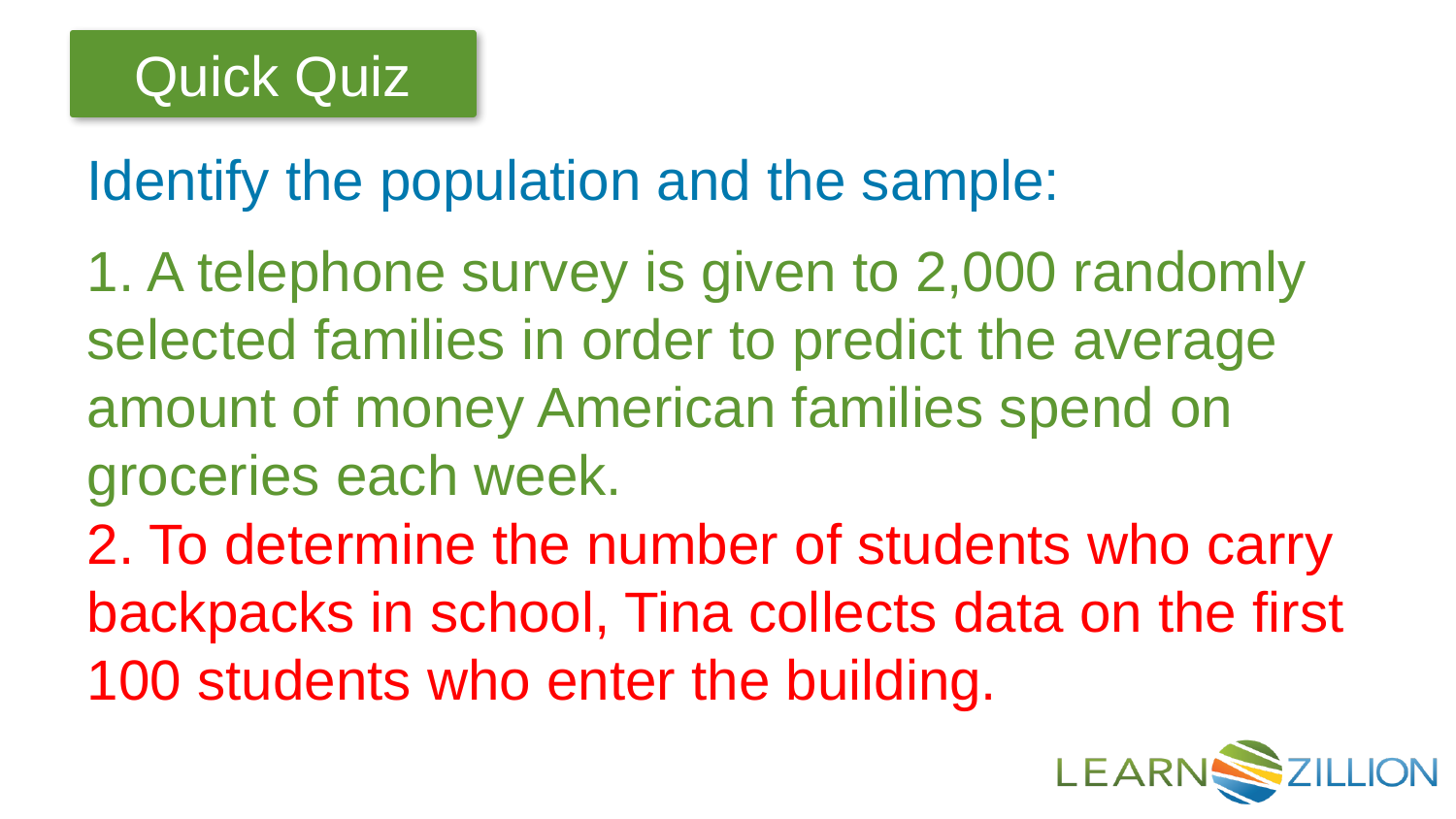

Identify the population and the sample:
1. A telephone survey is given to 2,000 randomly selected families in order to predict the average amount of money American families spend on groceries each week.
2. To determine the number of students who carry backpacks in school, Tina collects data on the first 100 students who enter the building.